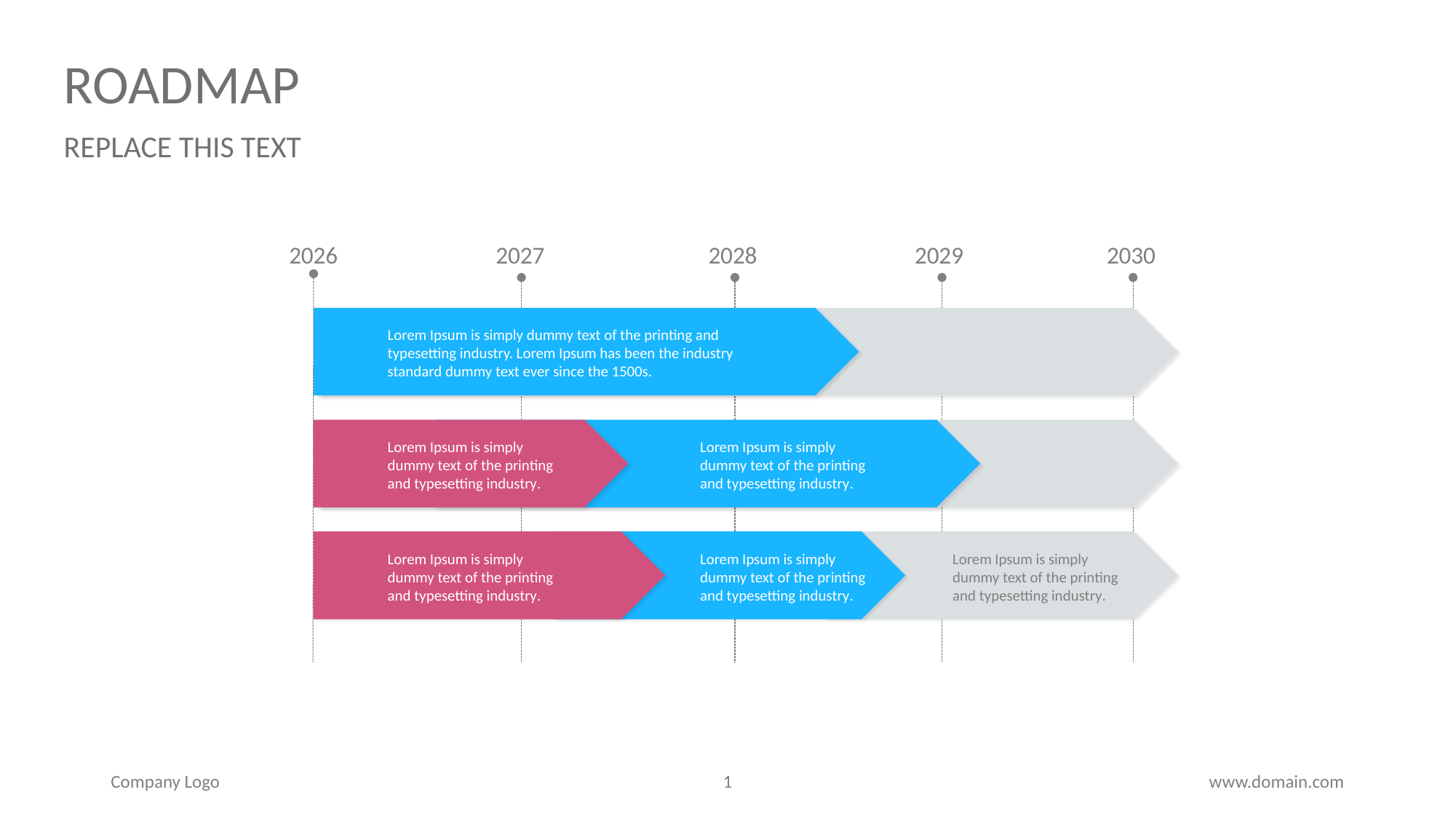

# ROADMAP
REPLACE THIS TEXT
2026
2027
2028
2029
2030

Lorem Ipsum is simply dummy text of the printing and typesetting industry. Lorem Ipsum has been the industry standard dummy text ever since the 1500s.

Lorem Ipsum is simply dummy text of the printing and typesetting industry.
Lorem Ipsum is simply dummy text of the printing and typesetting industry.

Lorem Ipsum is simply dummy text of the printing and typesetting industry.
Lorem Ipsum is simply dummy text of the printing and typesetting industry.
Lorem Ipsum is simply dummy text of the printing and typesetting industry.
Company Logo
1
www.domain.com